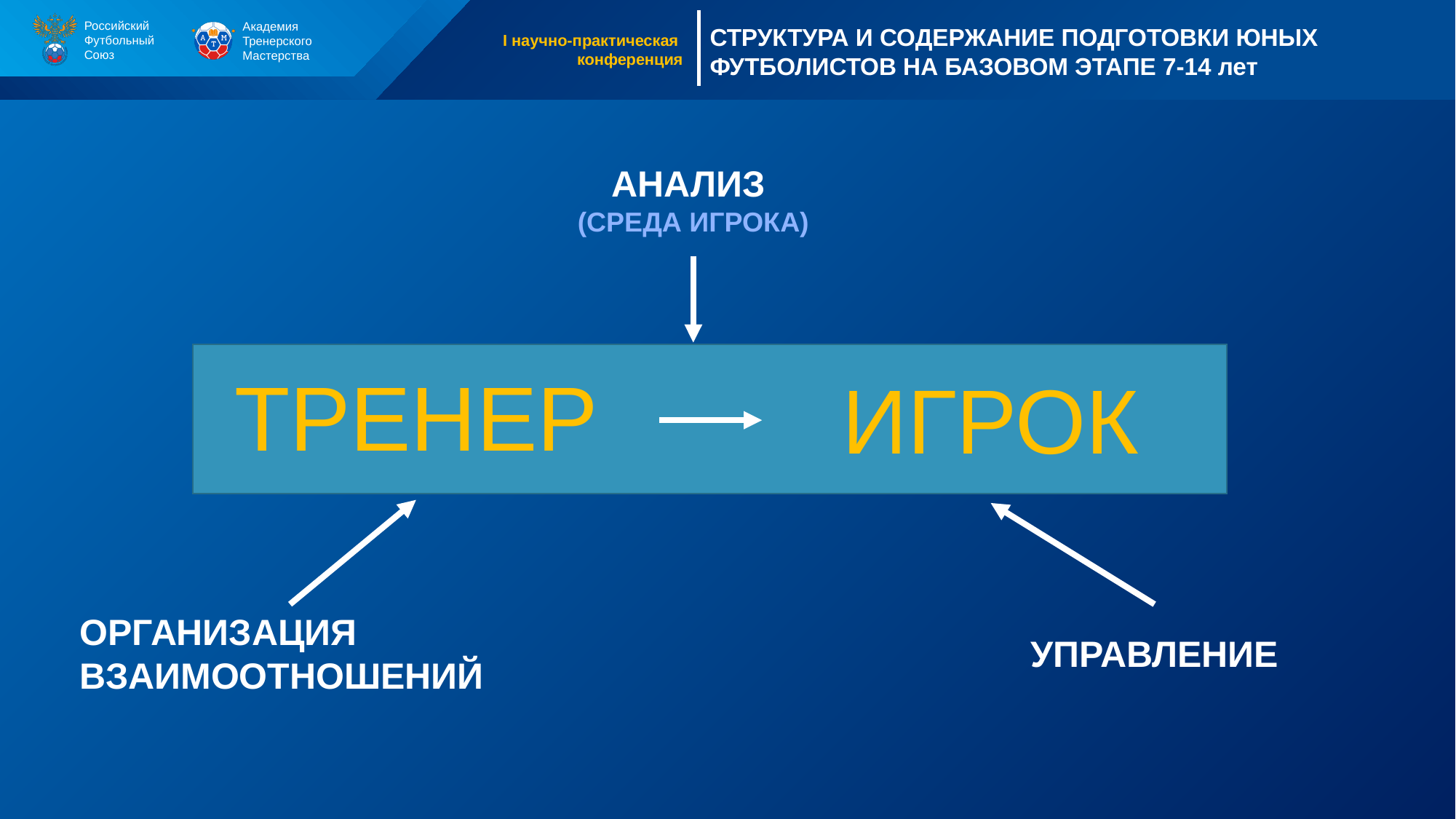

АНАЛИЗ
(СРЕДА ИГРОКА)
# ТРЕНЕР

ИГРОК
ОРГАНИЗАЦИЯ ВЗАИМООТНОШЕНИЙ
УПРАВЛЕНИЕ